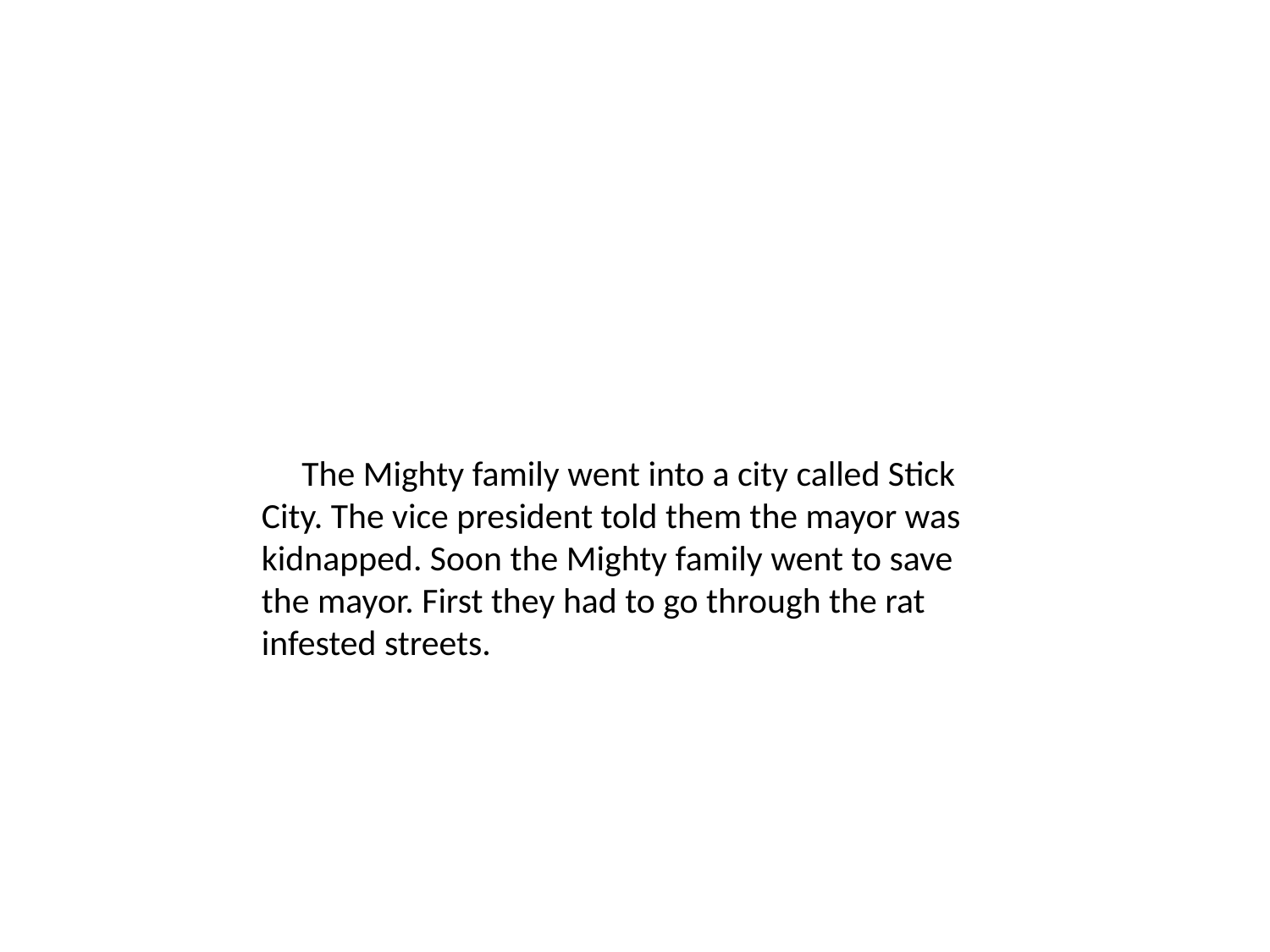

The Mighty family went into a city called Stick City. The vice president told them the mayor was kidnapped. Soon the Mighty family went to save the mayor. First they had to go through the rat infested streets.